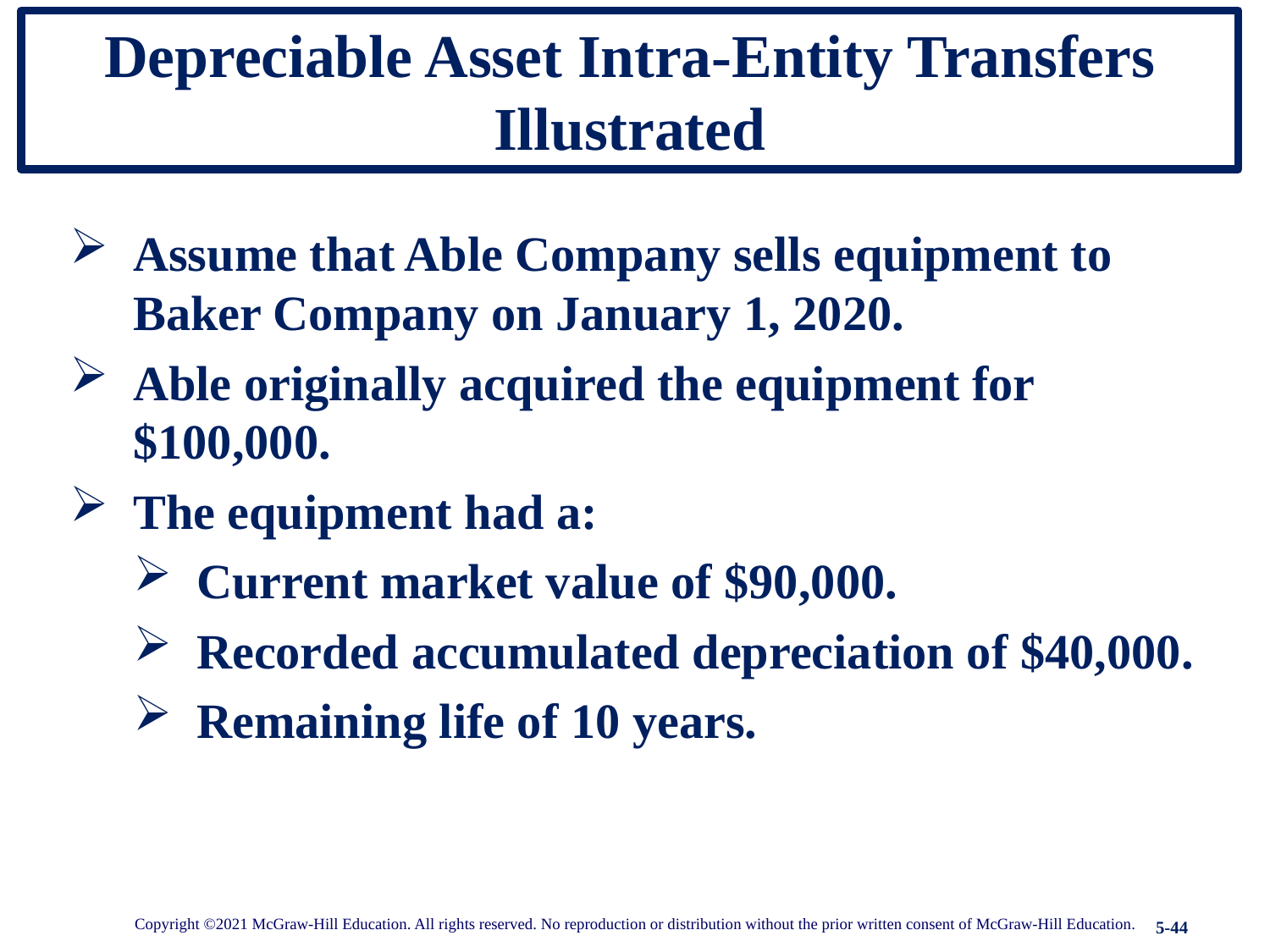

# Depreciable Asset Intra-Entity Transfers Illustrated
Assume that Able Company sells equipment to Baker Company on January 1, 2020.
Able originally acquired the equipment for $100,000.
The equipment had a:
Current market value of $90,000.
Recorded accumulated depreciation of $40,000.
Remaining life of 10 years.
Copyright ©2021 McGraw-Hill Education. All rights reserved. No reproduction or distribution without the prior written consent of McGraw-Hill Education.
5-44